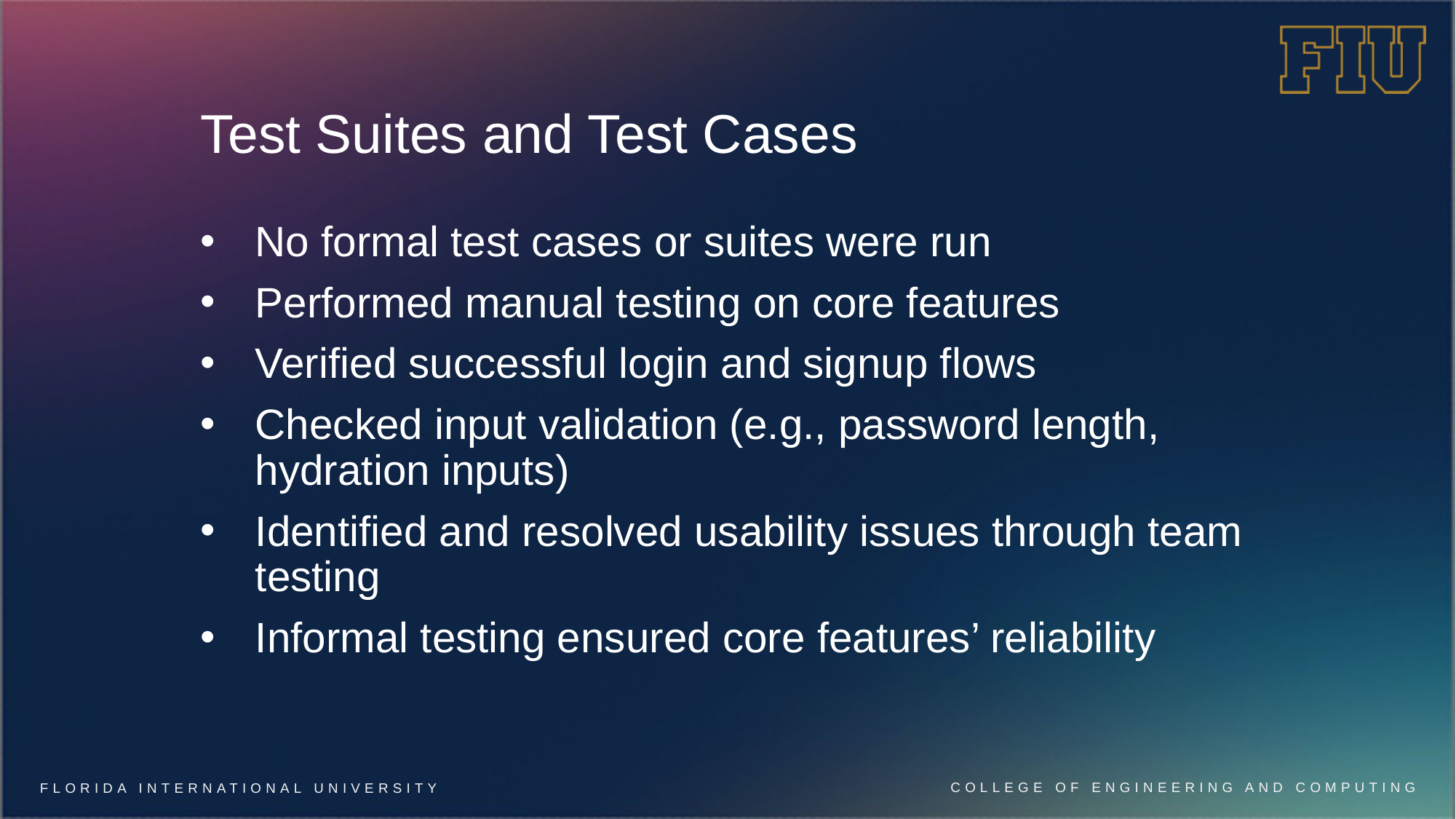

# Test Suites and Test Cases
No formal test cases or suites were run
Performed manual testing on core features
Verified successful login and signup flows
Checked input validation (e.g., password length, hydration inputs)
Identified and resolved usability issues through team testing
Informal testing ensured core features’ reliability